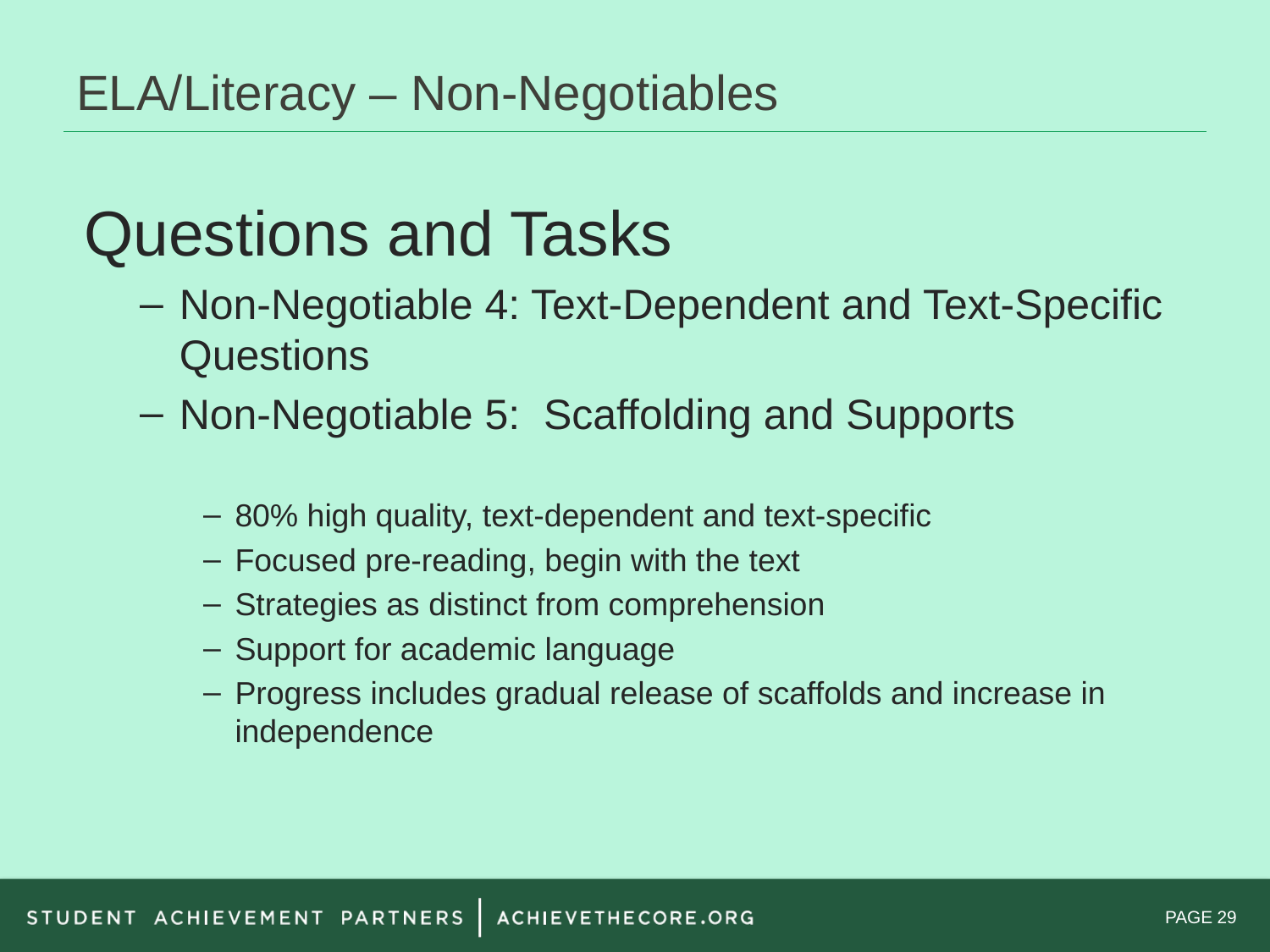

# ELA/Literacy – Non-Negotiables
Questions and Tasks
Non-Negotiable 4: Text-Dependent and Text-Specific Questions
Non-Negotiable 5:  Scaffolding and Supports
80% high quality, text-dependent and text-specific
Focused pre-reading, begin with the text
Strategies as distinct from comprehension
Support for academic language
Progress includes gradual release of scaffolds and increase in independence